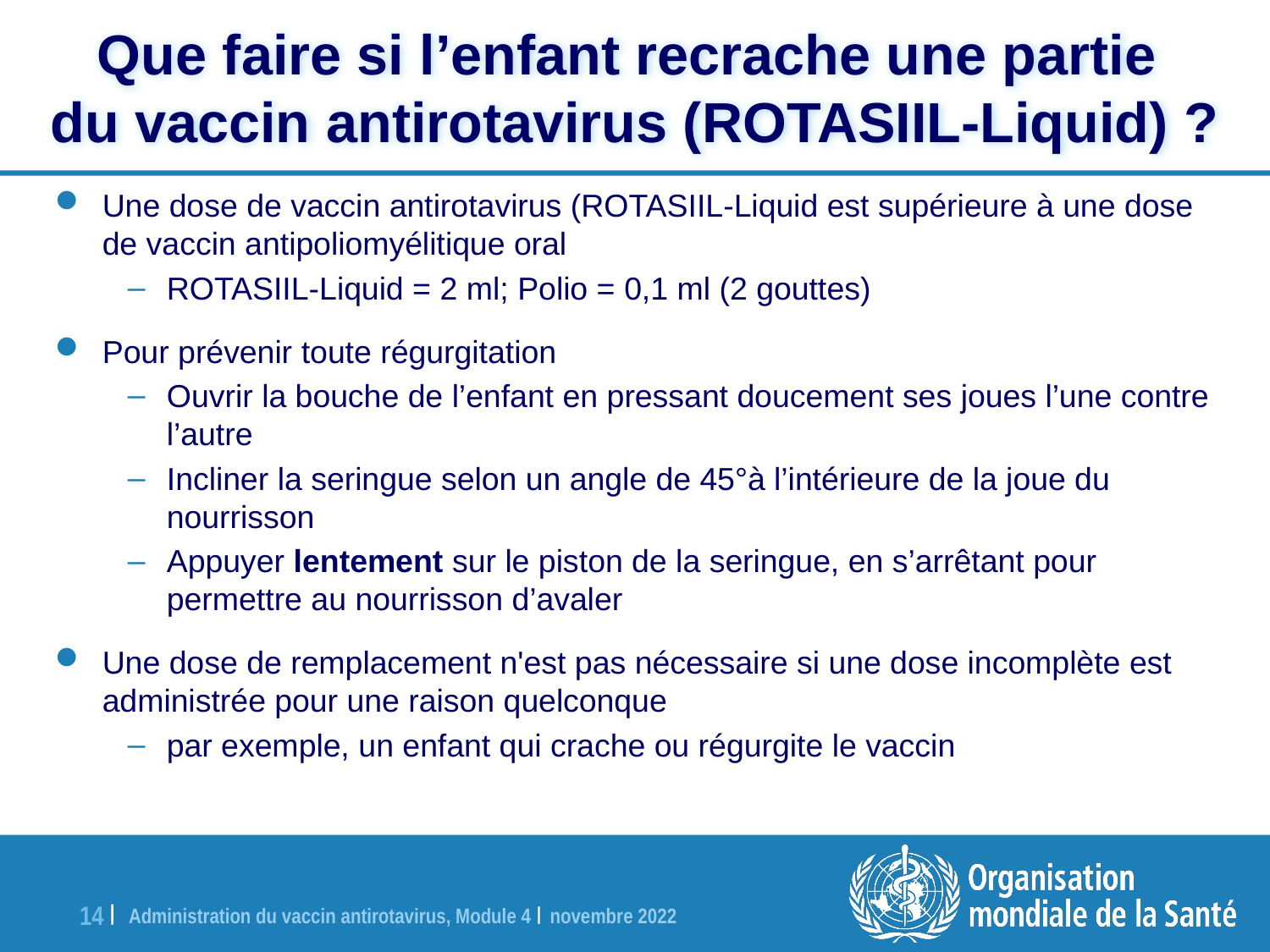

Que faire si l’enfant recrache une partie
du vaccin antirotavirus (ROTASIIL-Liquid) ?
Une dose de vaccin antirotavirus (ROTASIIL-Liquid est supérieure à une dose de vaccin antipoliomyélitique oral
ROTASIIL-Liquid = 2 ml; Polio = 0,1 ml (2 gouttes)
Pour prévenir toute régurgitation
Ouvrir la bouche de l’enfant en pressant doucement ses joues l’une contre l’autre
Incliner la seringue selon un angle de 45°à l’intérieure de la joue du nourrisson
Appuyer lentement sur le piston de la seringue, en s’arrêtant pour permettre au nourrisson d’avaler
Une dose de remplacement n'est pas nécessaire si une dose incomplète est administrée pour une raison quelconque
par exemple, un enfant qui crache ou régurgite le vaccin